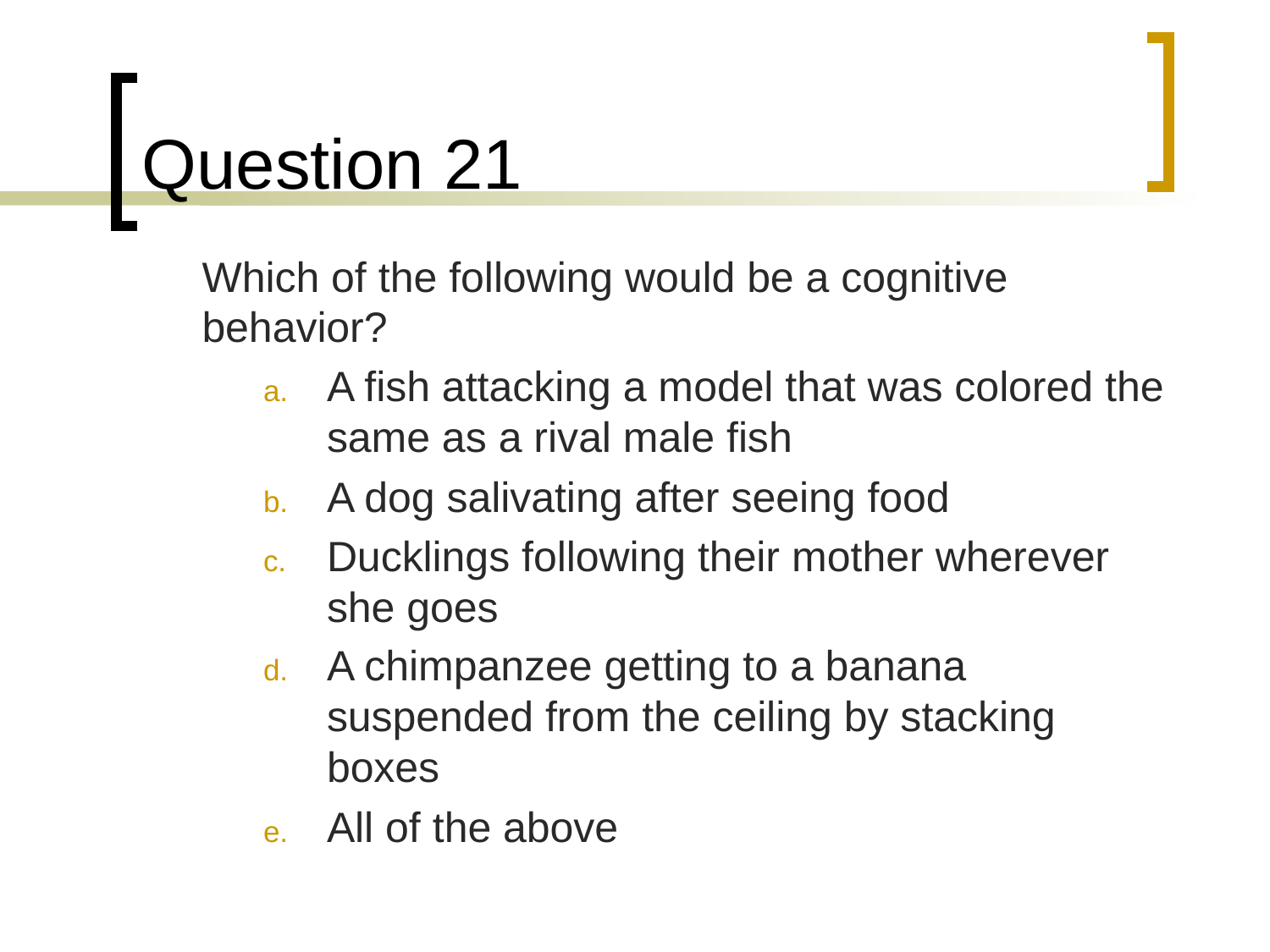

# Question 21
	Which of the following would be a cognitive behavior?
A fish attacking a model that was colored the same as a rival male fish
A dog salivating after seeing food
Ducklings following their mother wherever she goes
A chimpanzee getting to a banana suspended from the ceiling by stacking boxes
All of the above